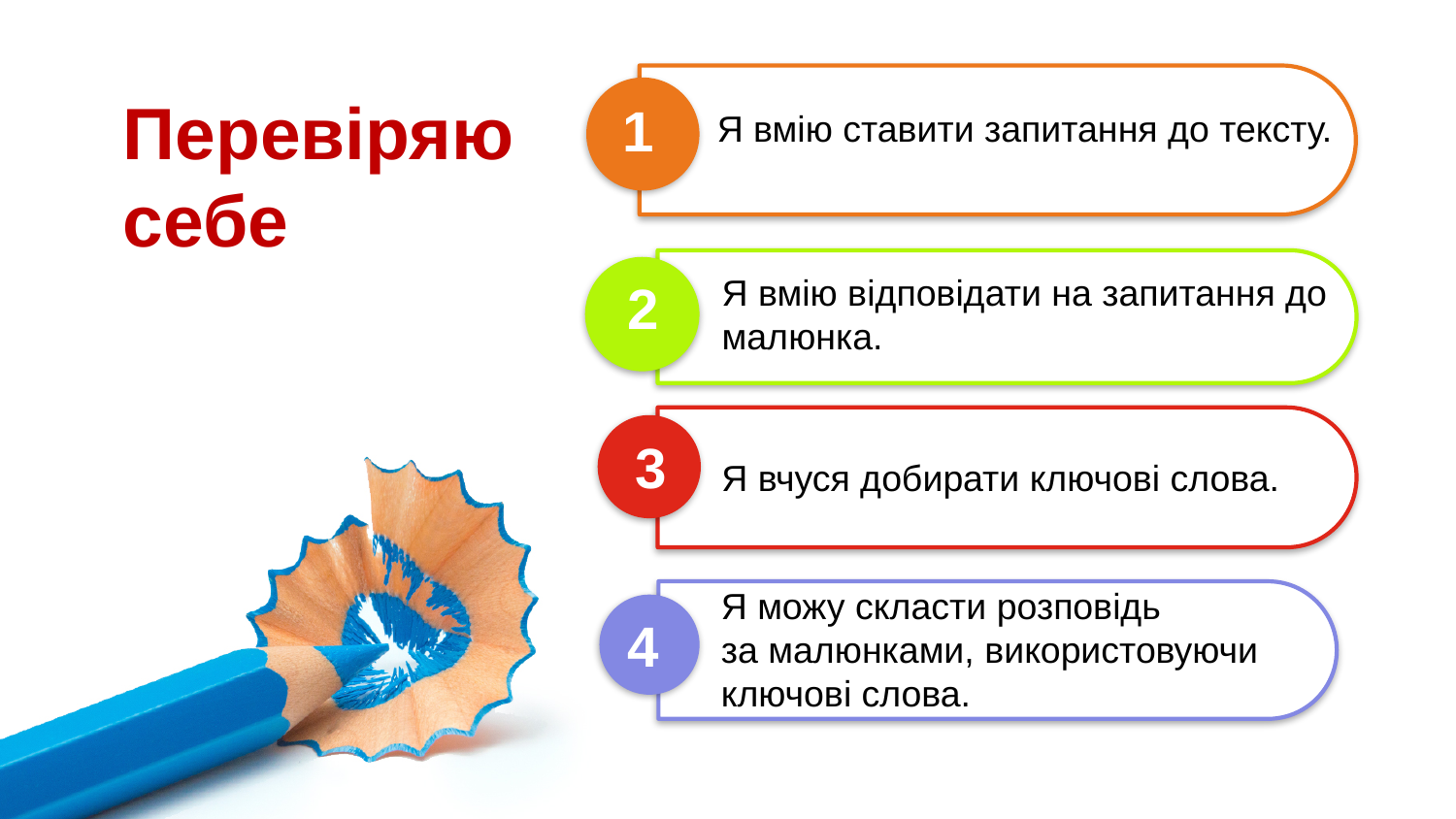

Перевіряю себе

1
Я вмію ставити запитання до тексту.

Я вмію відповідати на запитання до малюнка.
2

3
Я вчуся добирати ключові слова.
Я можу скласти розповідь
за малюнками, використовуючи
ключові слова.

4